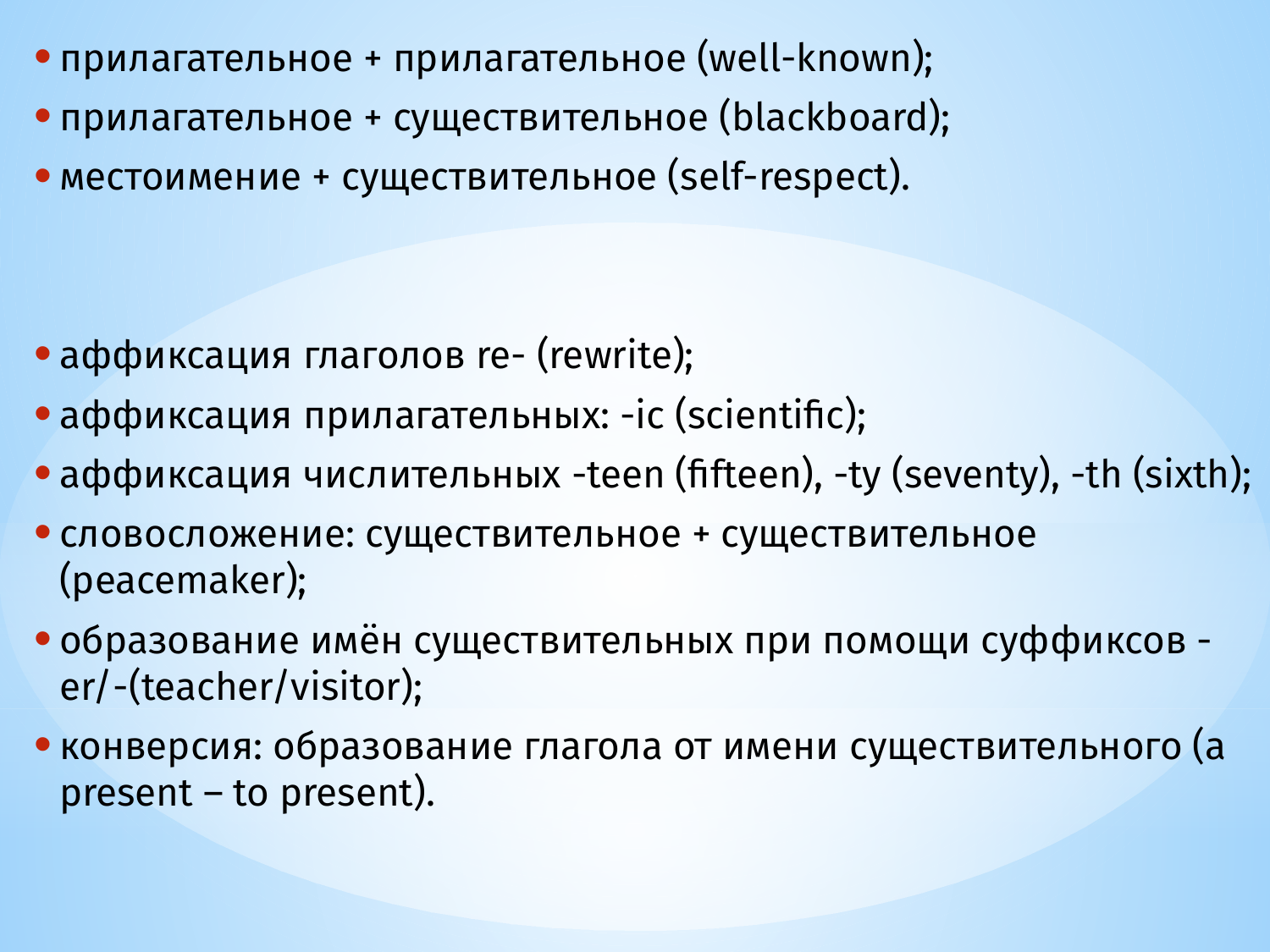

прилагательное + прилагательное (well-known);
прилагательное + существительное (blackboard);
местоимение + существительное (self-respect).

аффиксация глаголов re- (rewrite);
аффиксация прилагательных: -ic (scientific);
аффиксация числительных -teen (fifteen), -ty (seventy), -th (sixth);
словосложение: существительное + существительное (peacemaker);
образование имён существительных при помощи суффиксов -er/-(teacher/visitor);
конверсия: образование глагола от имени существительного (a present – to present).